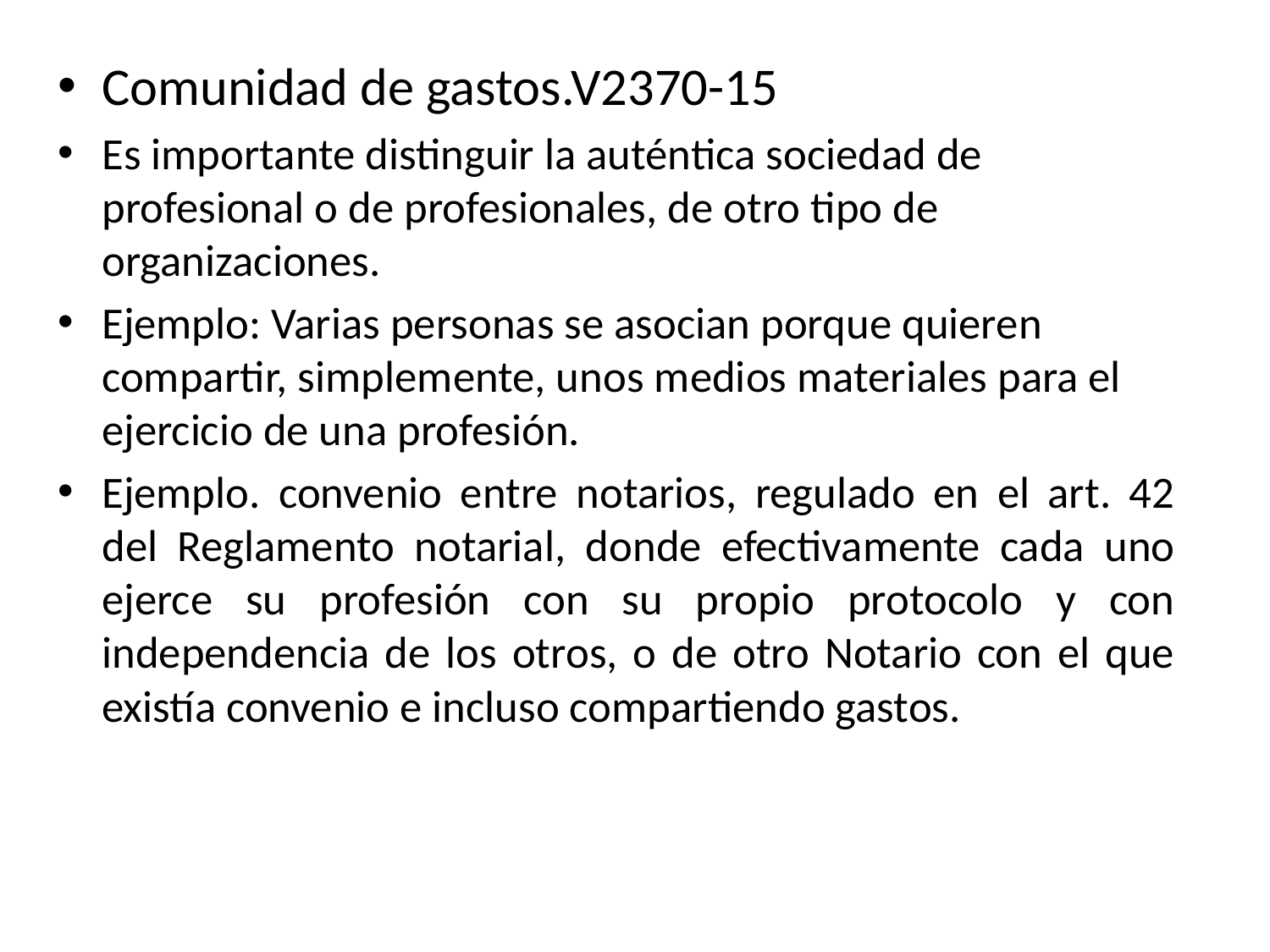

Comunidad de gastos.V2370-15
Es importante distinguir la auténtica sociedad de profesional o de profesionales, de otro tipo de organizaciones.
Ejemplo: Varias personas se asocian porque quieren compartir, simplemente, unos medios materiales para el ejercicio de una profesión.
Ejemplo. convenio entre notarios, regulado en el art. 42 del Reglamento notarial, donde efectivamente cada uno ejerce su profesión con su propio protocolo y con independencia de los otros, o de otro Notario con el que existía convenio e incluso compartiendo gastos.